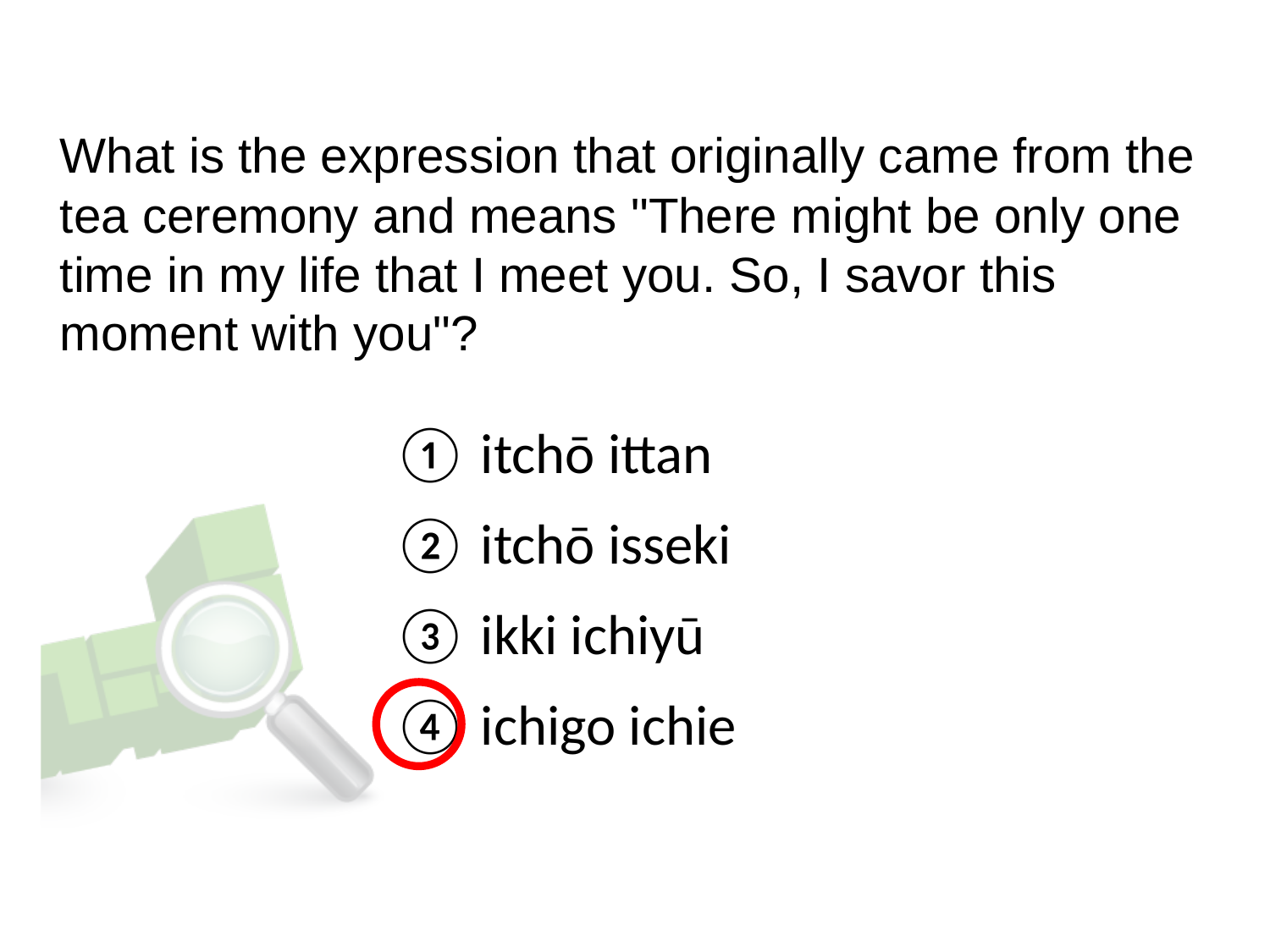

What is the expression that originally came from the tea ceremony and means "There might be only one time in my life that I meet you. So, I savor this moment with you"?
① itchō ittan
② itchō isseki
③ ikki ichiyū
④ ichigo ichie